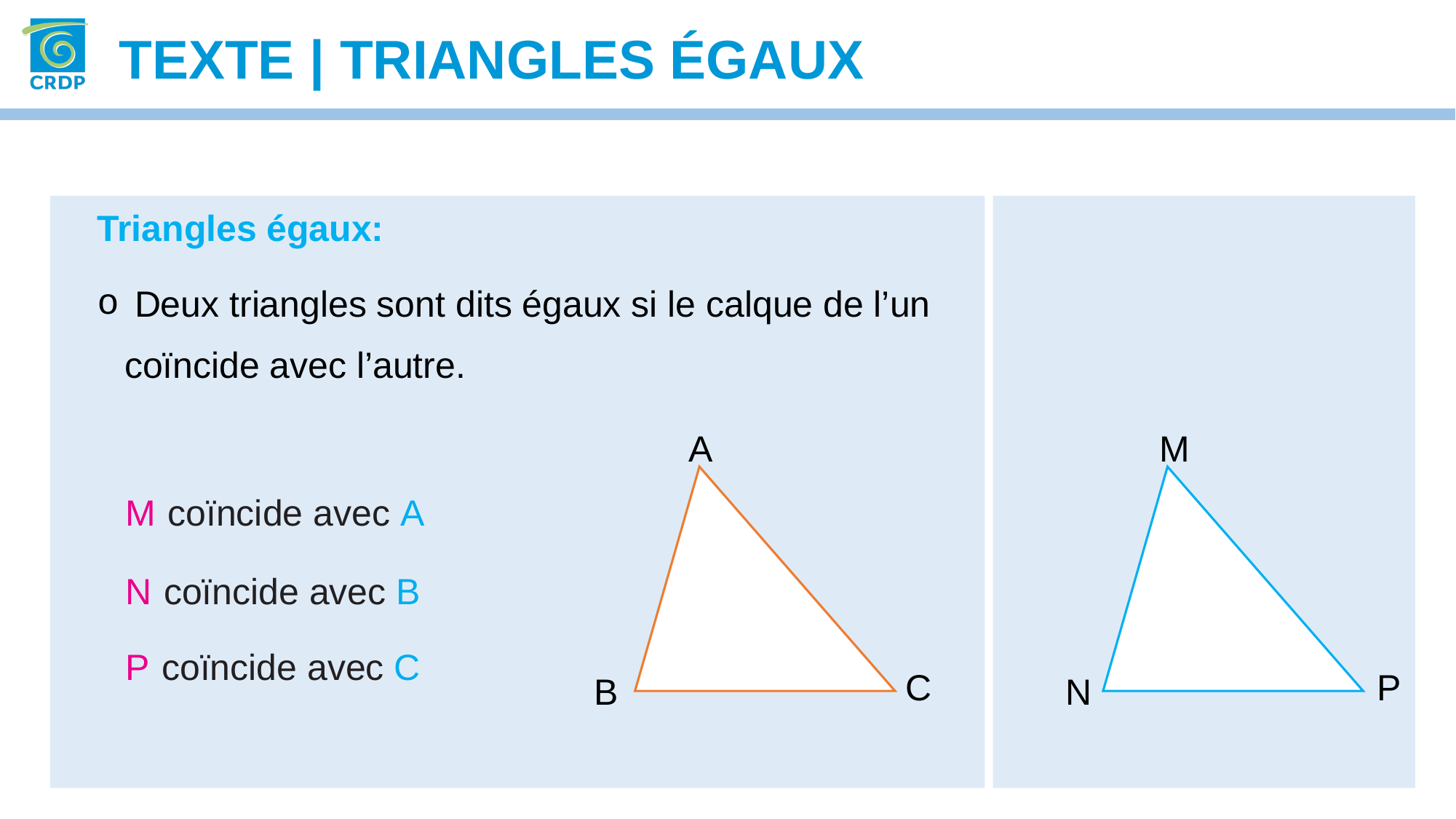

Texte | Triangles égaux

Triangles égaux:
 Deux triangles sont dits égaux si le calque de l’un coïncide avec l’autre.
A
M

M coïncide avec A
N coïncide avec B
P coïncide avec C
C
P
B
N